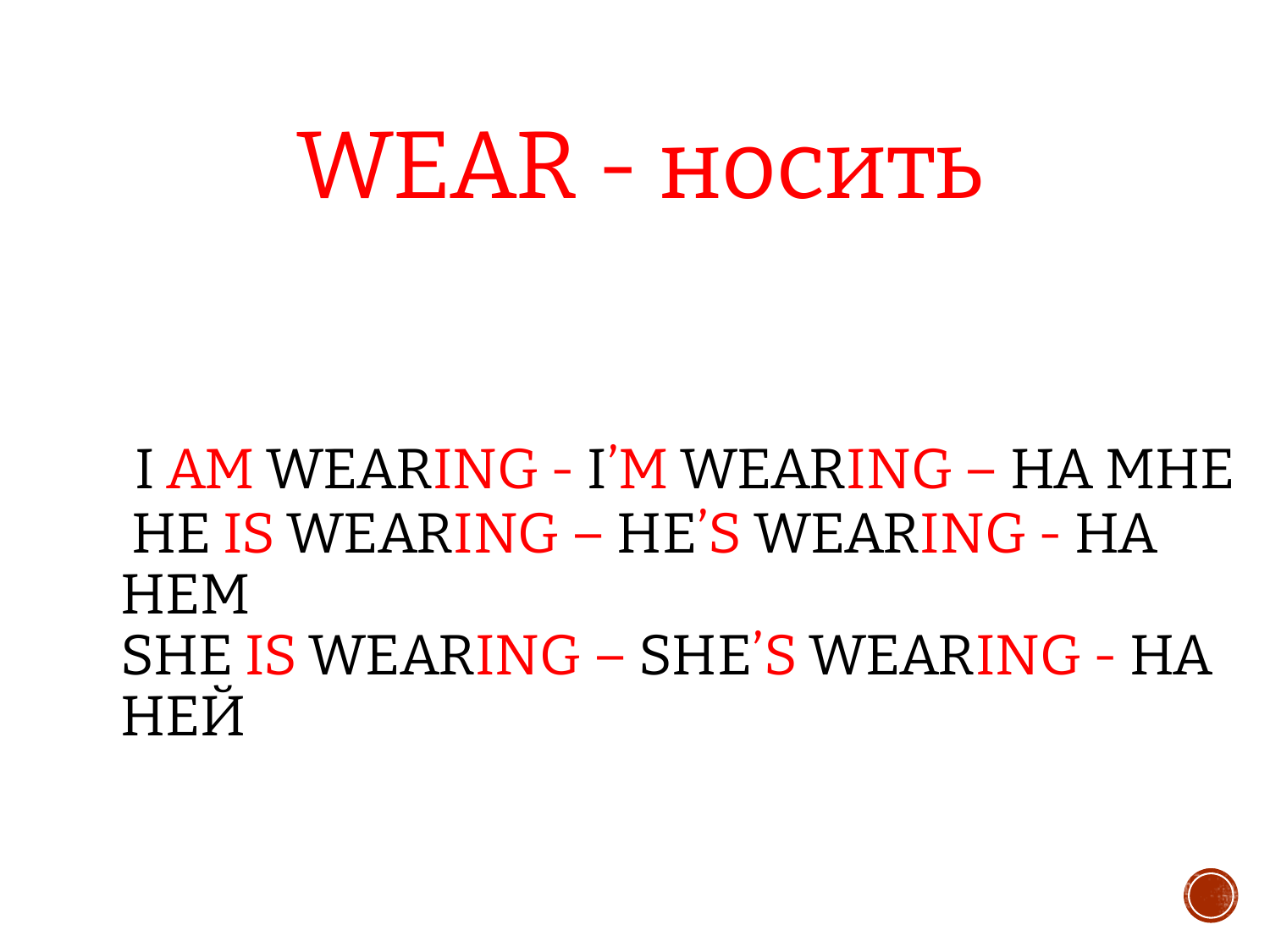

WEAR - носить
# I am wearing - I’m wearing – На мне He is wearing – He’s wearing - На нем She is wearing – She’s wearing - На ней